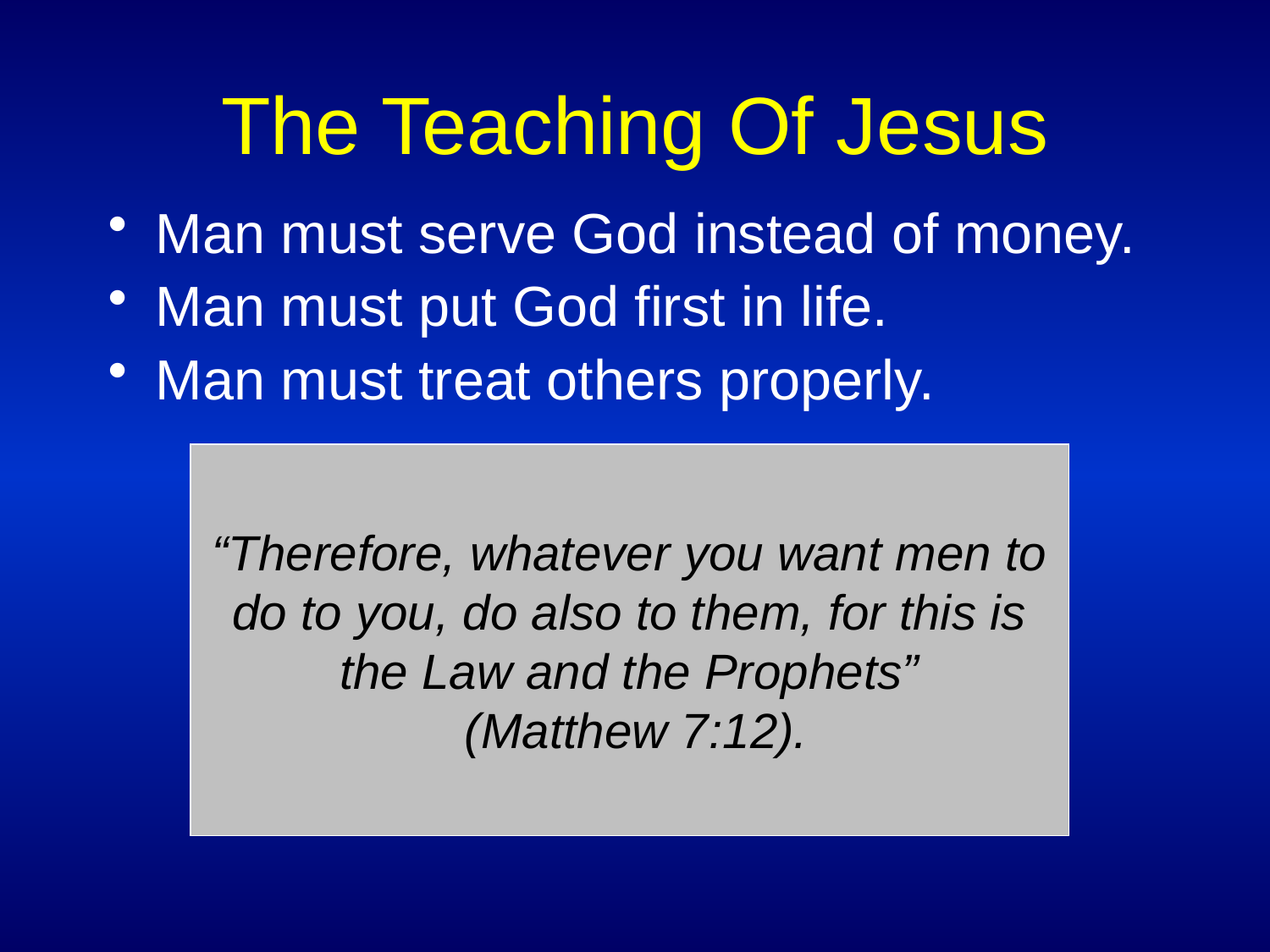

# The Teaching Of Jesus
Man must serve God instead of money.
Man must put God first in life.
Man must treat others properly.
“Therefore, whatever you want men to do to you, do also to them, for this is the Law and the Prophets”
 (Matthew 7:12).